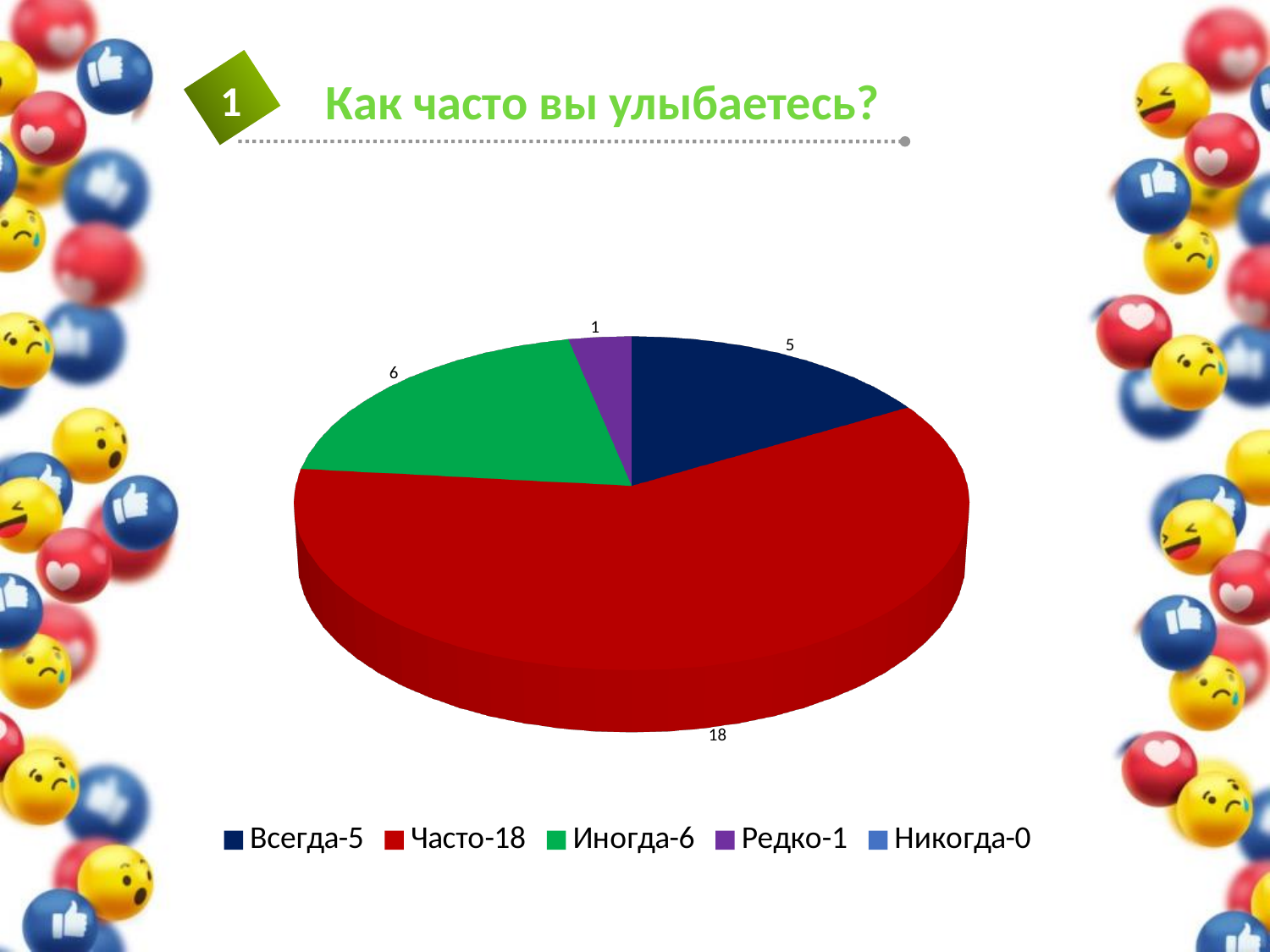

Как часто вы улыбаетесь?
1

[unsupported chart]